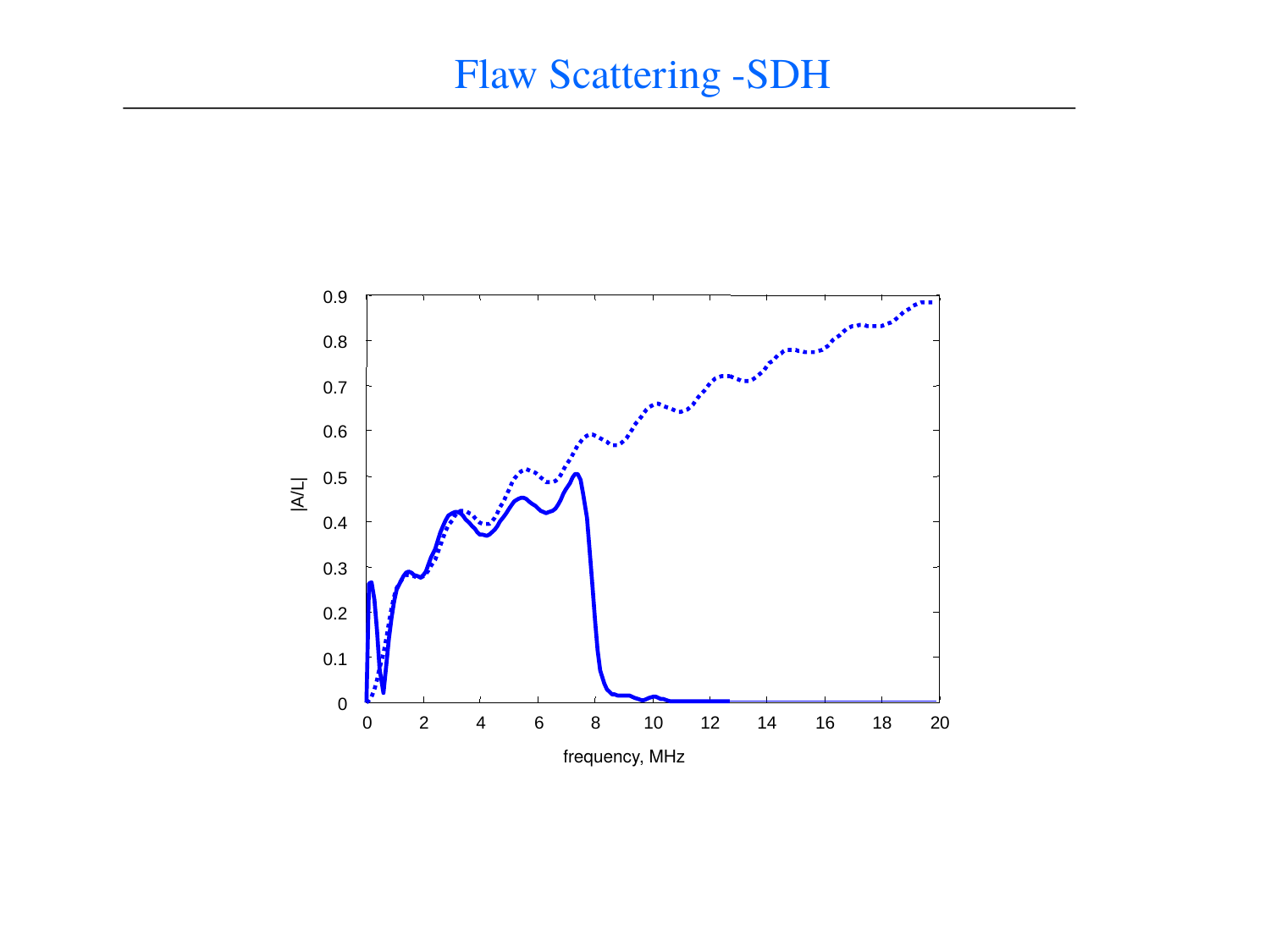

Flaw Scattering -SDH

0.9

0.8

0.7

0.6

0.5

|A/L|
0.4

0.3

0.2

0.1

0

0
2
4
6
8
10
12
14
16
18
20
frequency, MHz